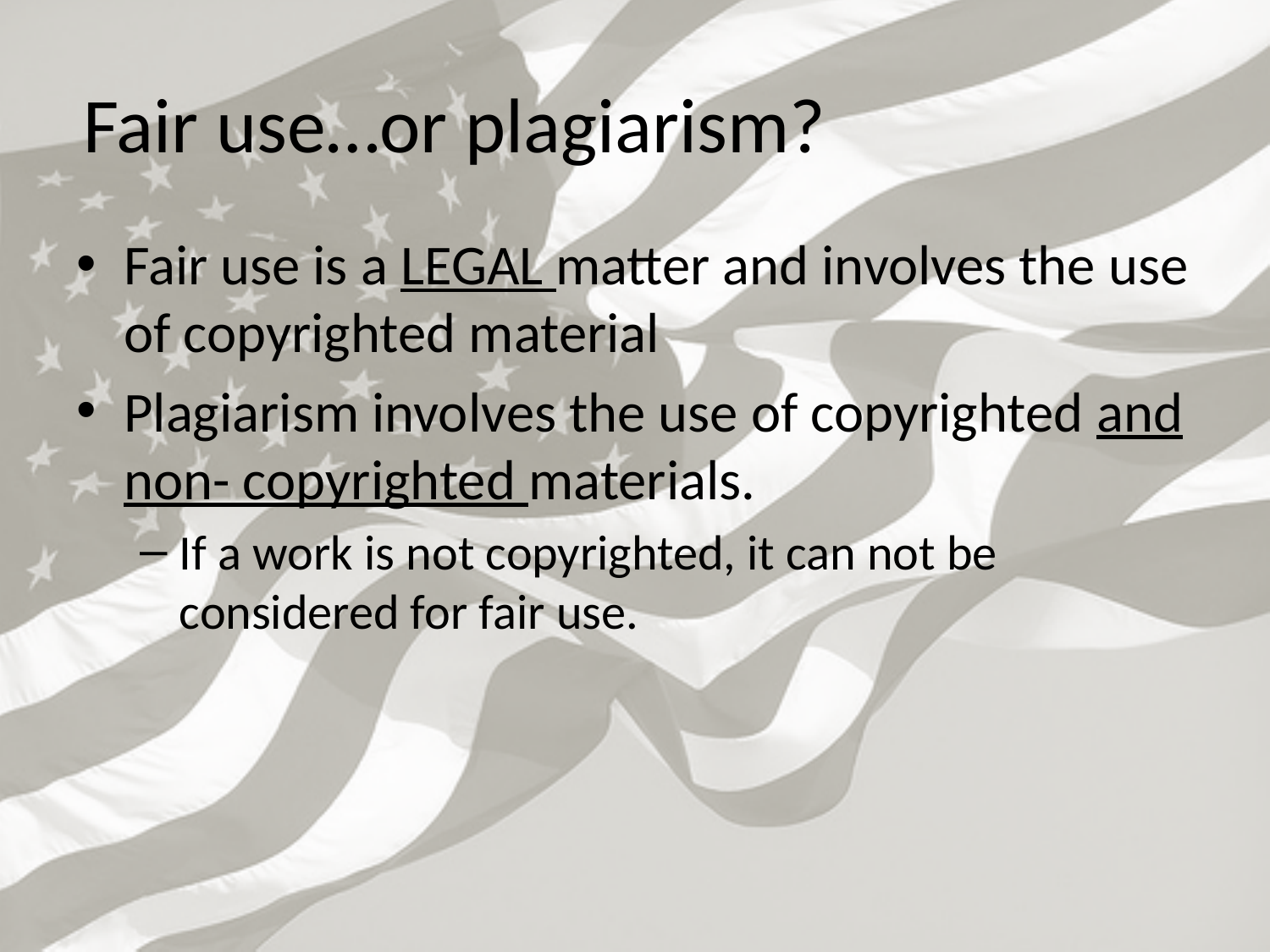

# Fair use…or plagiarism?
Fair use is a LEGAL matter and involves the use of copyrighted material
Plagiarism involves the use of copyrighted and non- copyrighted materials.
If a work is not copyrighted, it can not be considered for fair use.